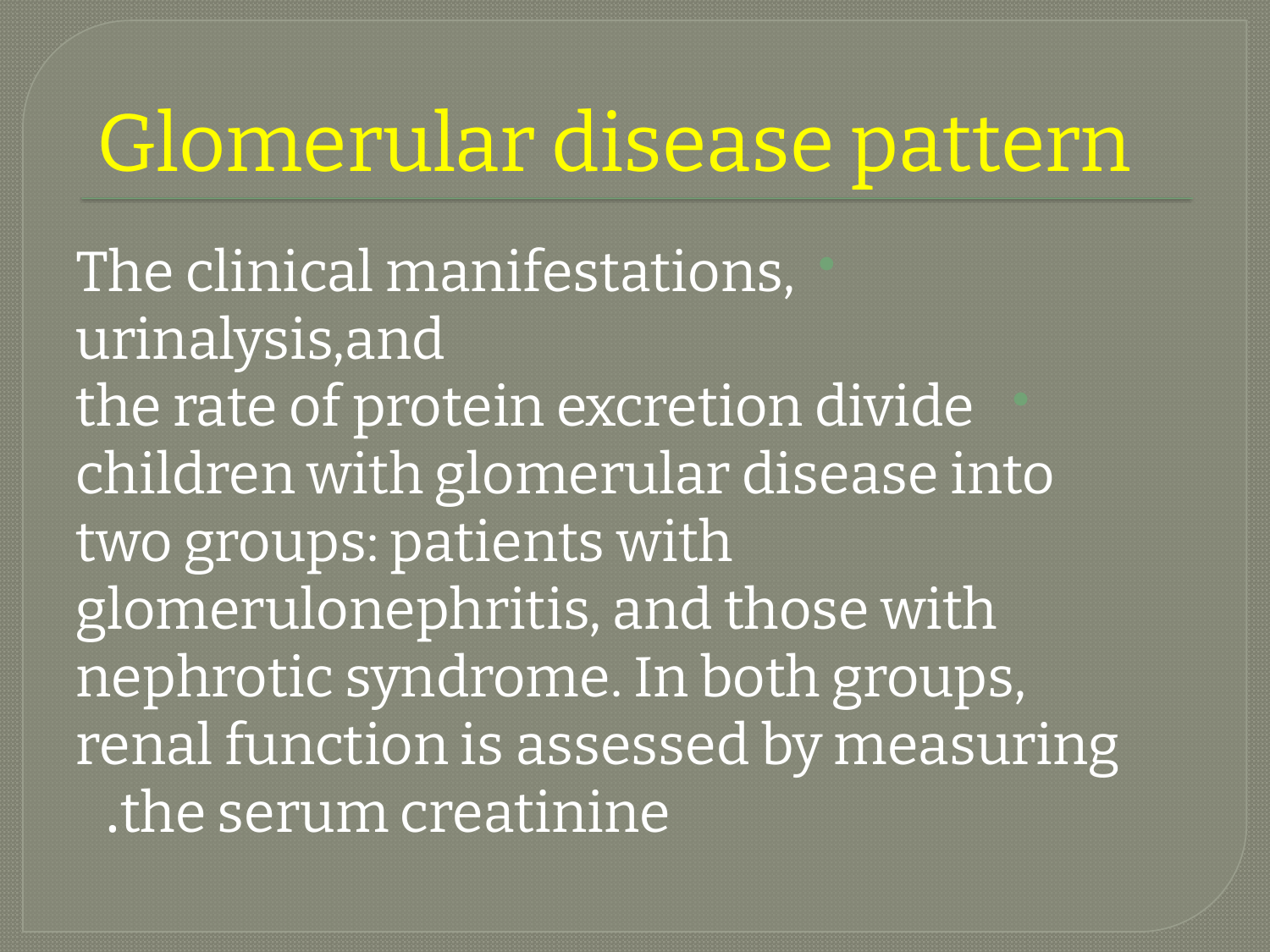

# Glomerular disease pattern
The clinical manifestations, urinalysis,and
 the rate of protein excretion divide children with glomerular disease into two groups: patients with glomerulonephritis, and those with nephrotic syndrome. In both groups, renal function is assessed by measuring the serum creatinine.